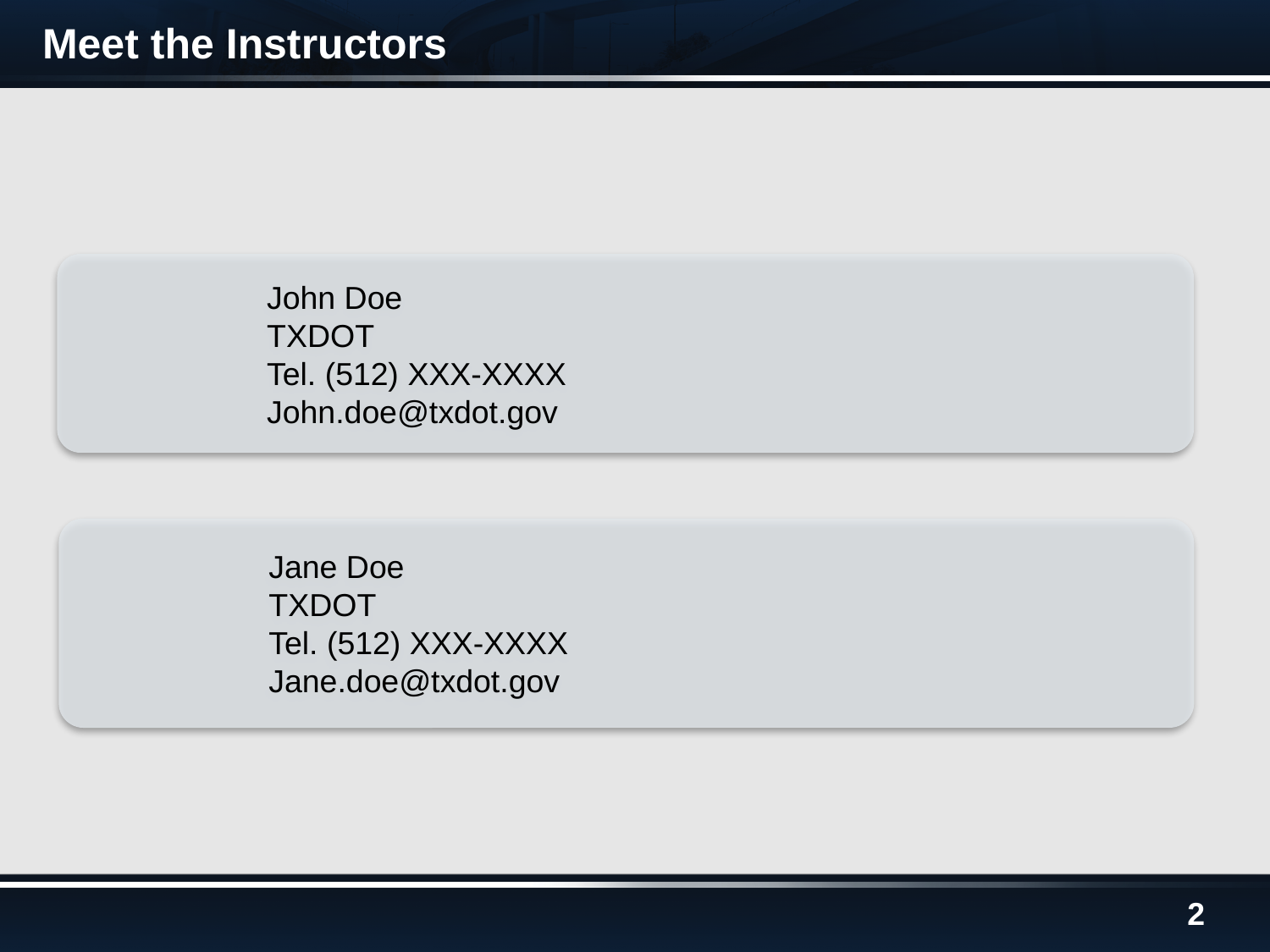

# Meet the Instructors

John Doe
TXDOT
Tel. (512) XXX-XXXX
John.doe@txdot.gov

Jane Doe
TXDOT
Tel. (512) XXX-XXXX
Jane.doe@txdot.gov